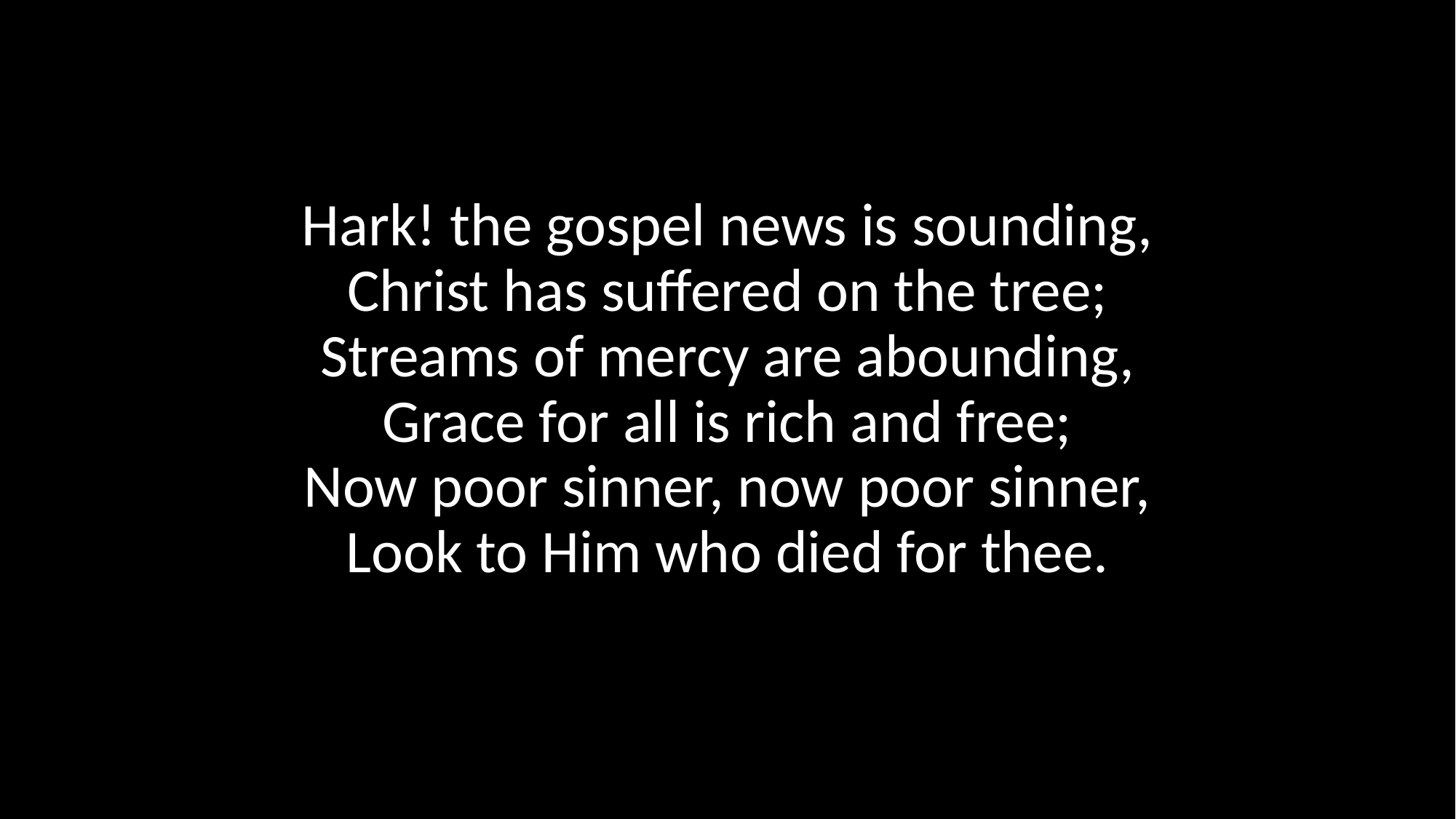

Hark! the gospel news is sounding,
Christ has suffered on the tree;
Streams of mercy are abounding,
Grace for all is rich and free;
Now poor sinner, now poor sinner,
Look to Him who died for thee.